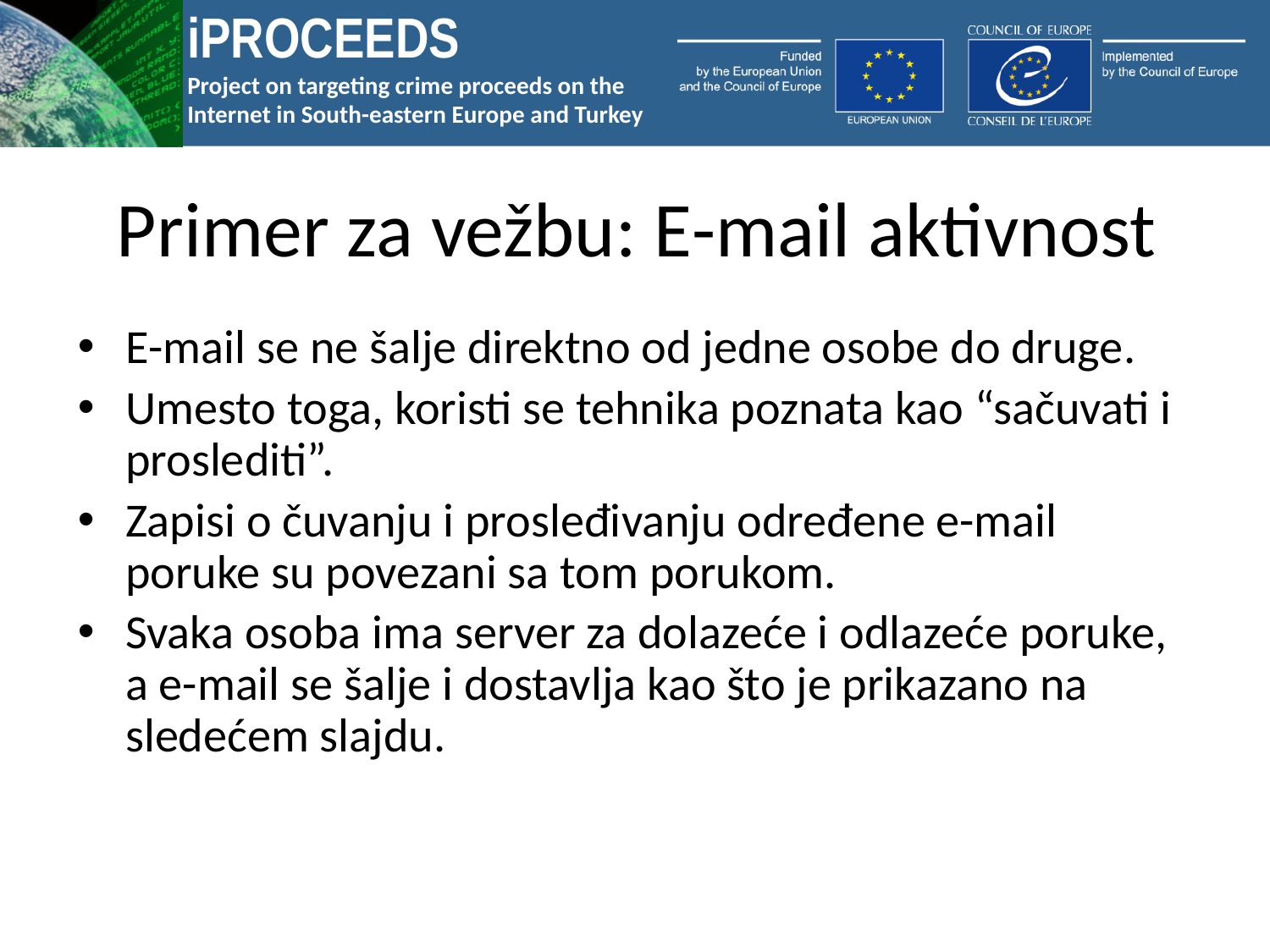

# Primer za vežbu: E-mail aktivnost
E-mail se ne šalje direktno od jedne osobe do druge.
Umesto toga, koristi se tehnika poznata kao “sačuvati i proslediti”.
Zapisi o čuvanju i prosleđivanju određene e-mail poruke su povezani sa tom porukom.
Svaka osoba ima server za dolazeće i odlazeće poruke, a e-mail se šalje i dostavlja kao što je prikazano na sledećem slajdu.